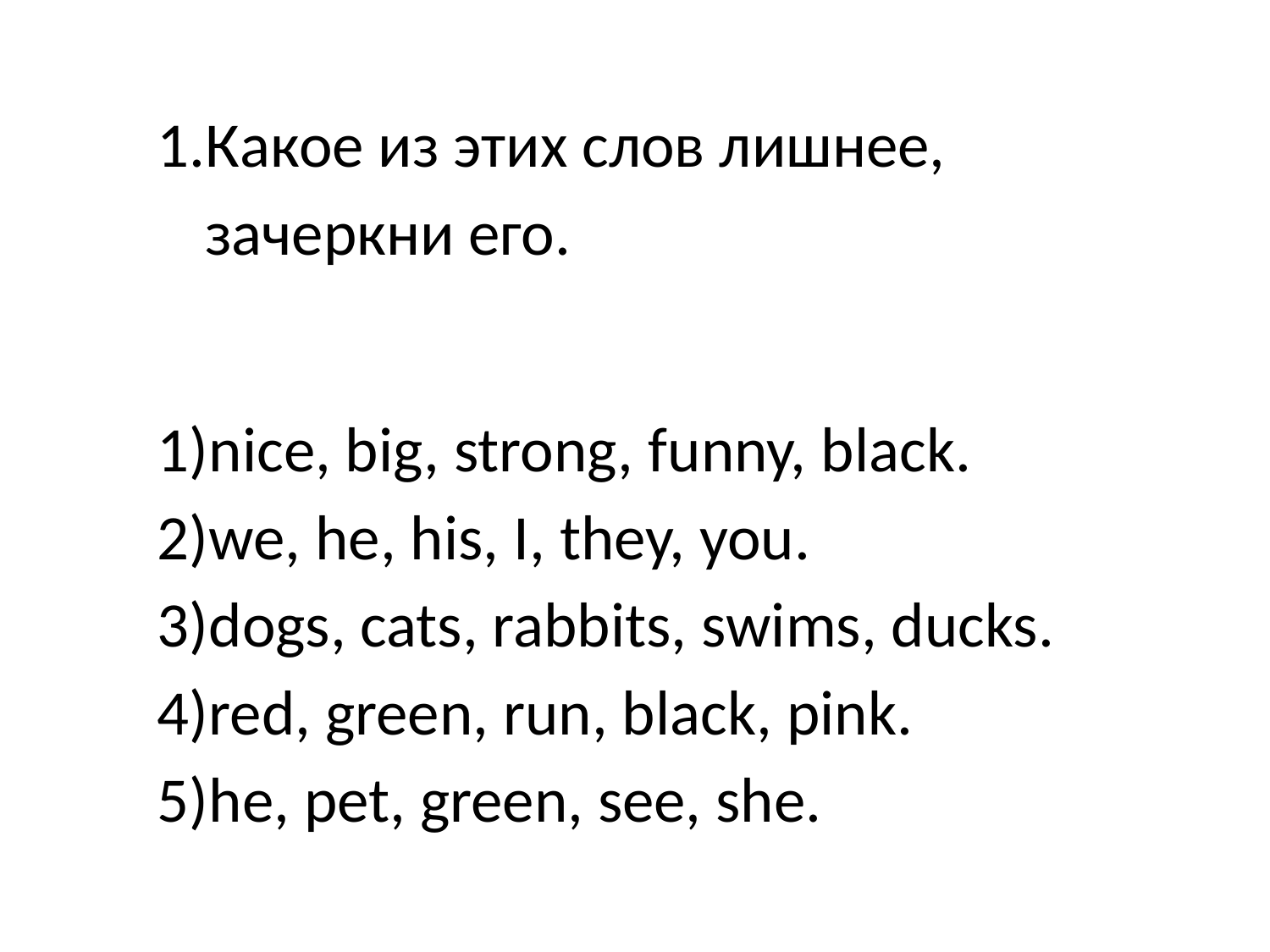

Какое из этих слов лишнее, зачеркни его.

nice, big, strong, funny, black.
we, he, his, I, they, you.
dogs, cats, rabbits, swims, ducks.
red, green, run, black, pink.
he, pet, green, see, she.